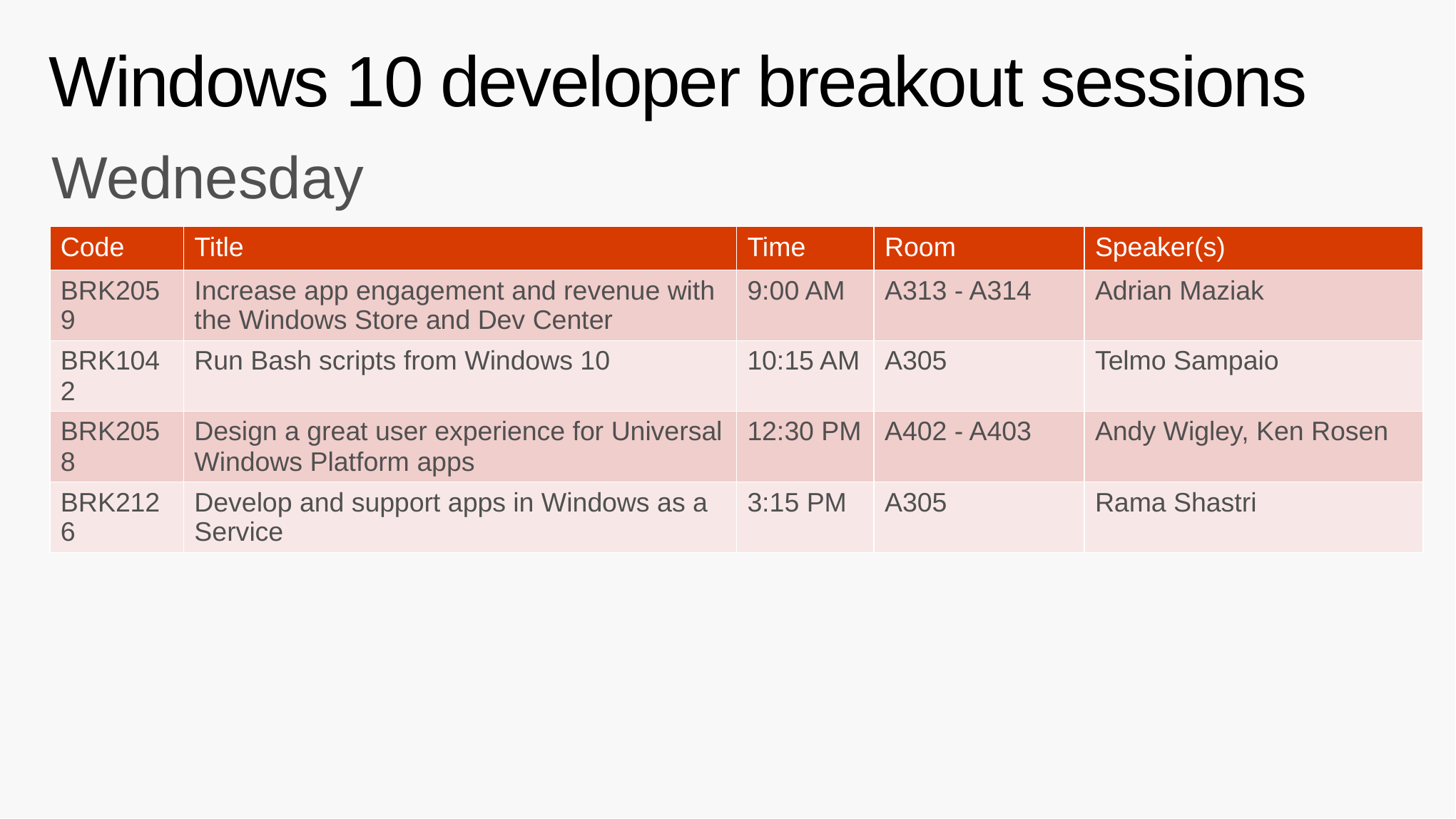

# Windows 10 developer breakout sessions
Wednesday
| Code | Title | Time | Room | Speaker(s) |
| --- | --- | --- | --- | --- |
| BRK2059 | Increase app engagement and revenue with the Windows Store and Dev Center | 9:00 AM | A313 - A314 | Adrian Maziak |
| BRK1042 | Run Bash scripts from Windows 10 | 10:15 AM | A305 | Telmo Sampaio |
| BRK2058 | Design a great user experience for Universal Windows Platform apps | 12:30 PM | A402 - A403 | Andy Wigley, Ken Rosen |
| BRK2126 | Develop and support apps in Windows as a Service | 3:15 PM | A305 | Rama Shastri |